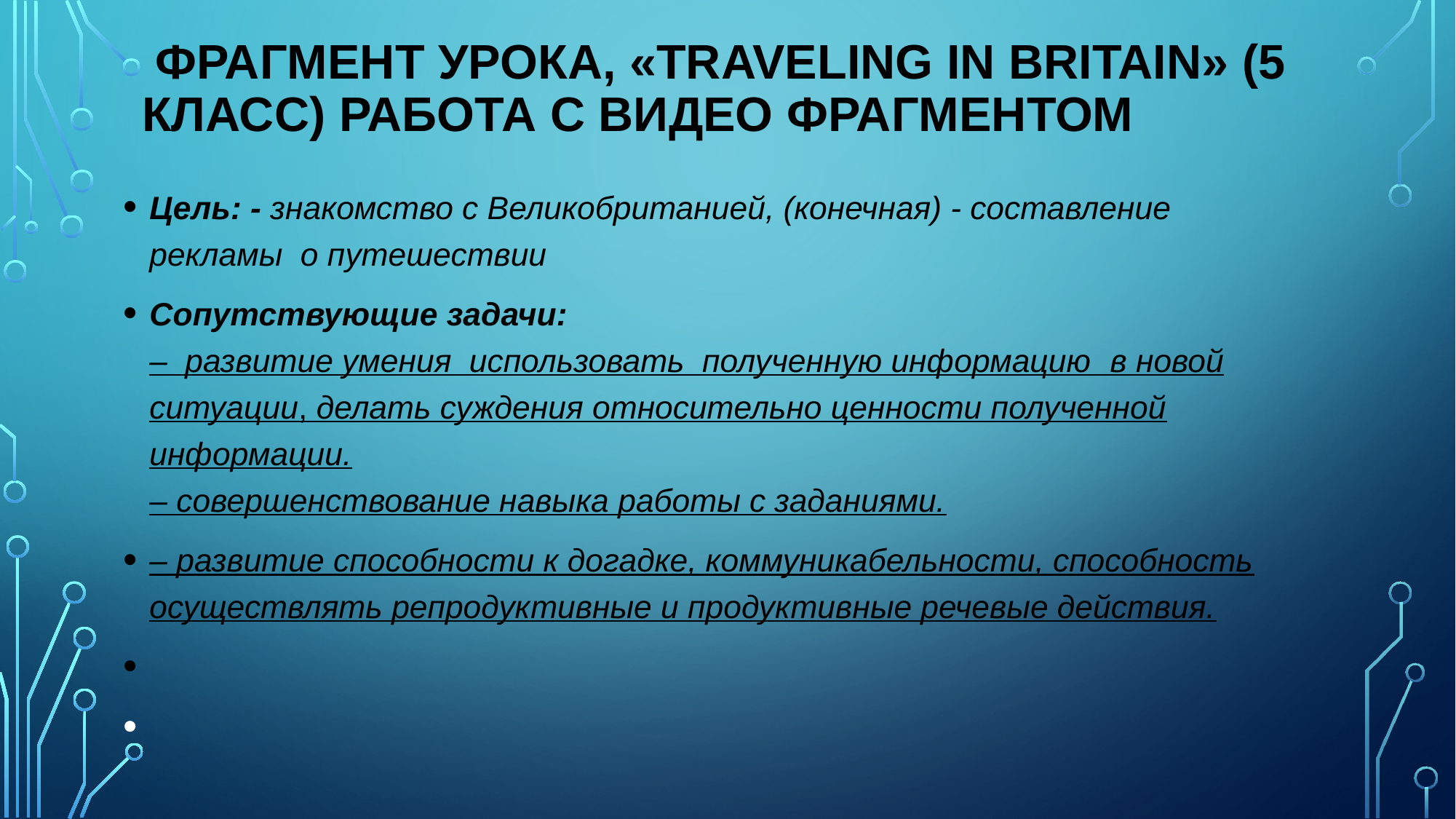

# фрагмент урока, «Traveling in Britain» (5 класс) работа с видео фрагментом
Цель: - знакомство с Великобританией, (конечная) - составление рекламы  о путешествии
Сопутствующие задачи: 
–  развитие умения  использовать  полученную информацию  в новой ситуации, делать суждения относительно ценности полученной информации.
– совершенствование навыка работы с заданиями.
– развитие способности к догадке, коммуникабельности, способность осуществлять репродуктивные и продуктивные речевые действия.